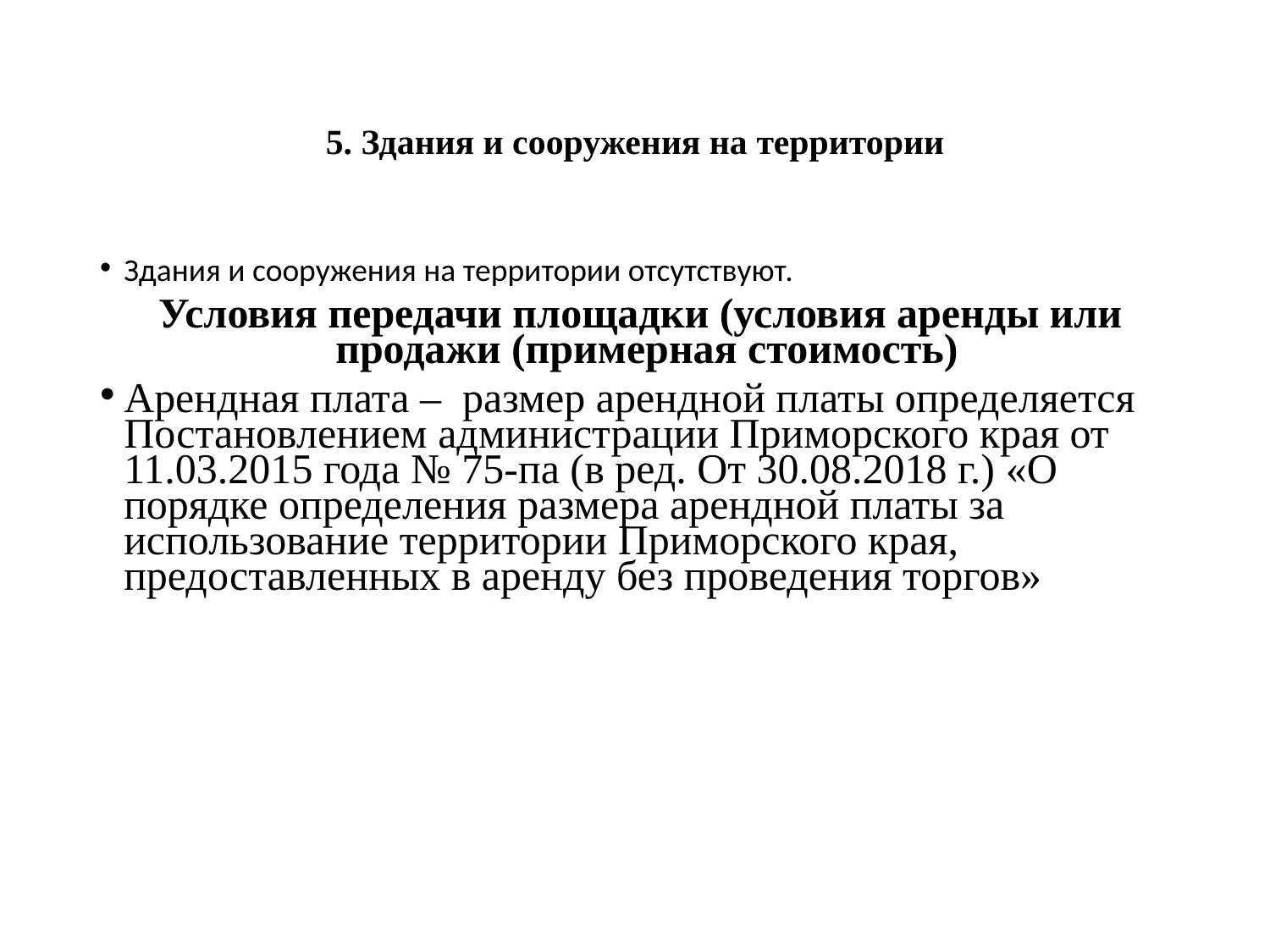

# 5. Здания и сооружения на территории
Здания и сооружения на территории отсутствуют.
 Условия передачи площадки (условия аренды или продажи (примерная стоимость)
Арендная плата –  размер арендной платы определяется Постановлением администрации Приморского края от 11.03.2015 года № 75-па (в ред. От 30.08.2018 г.) «О порядке определения размера арендной платы за использование территории Приморского края, предоставленных в аренду без проведения торгов»